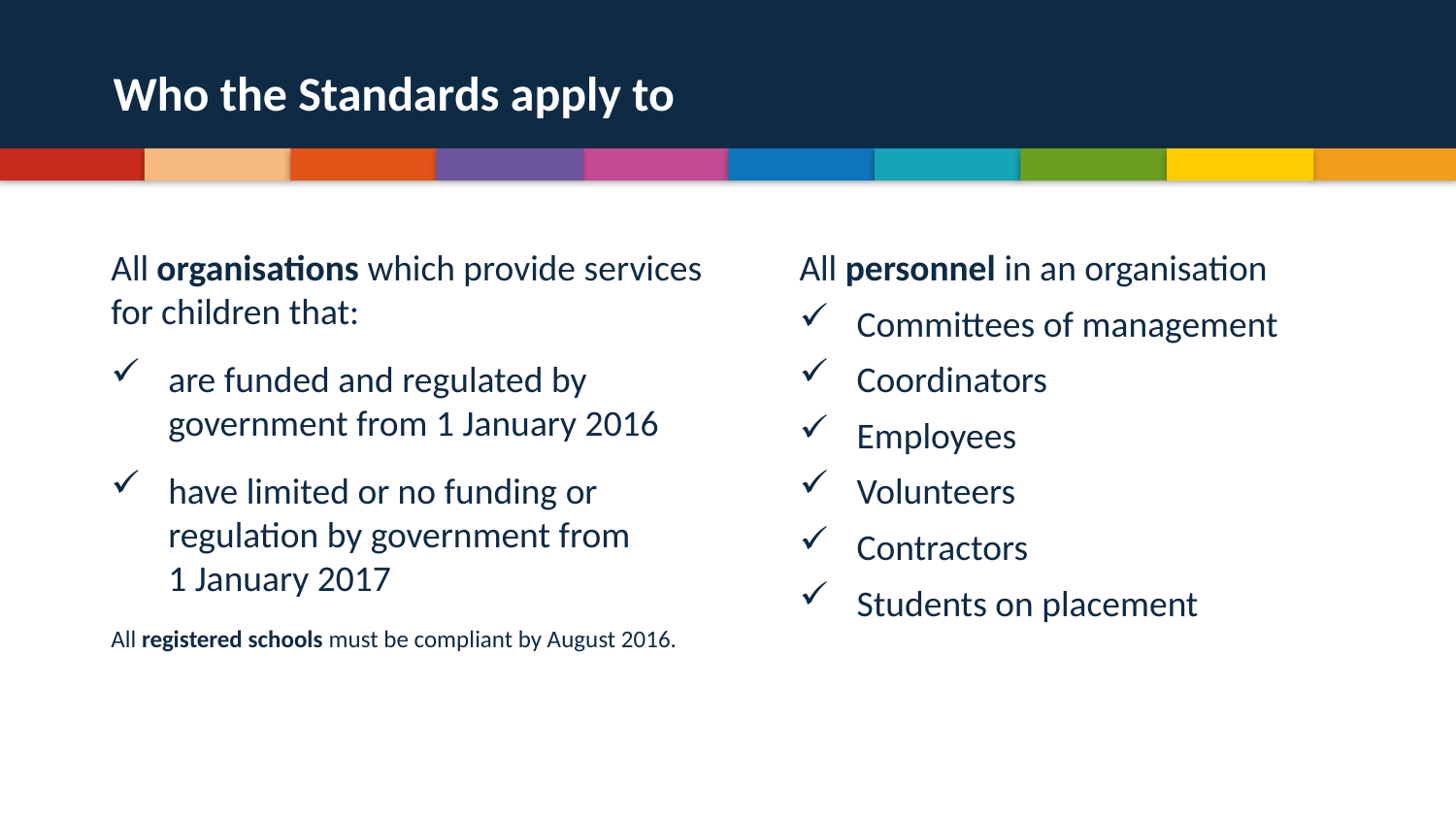

# Who the Standards apply to
All organisations which provide services
for children that:
are funded and regulated by government from 1 January 2016
have limited or no funding or regulation by government from
1 January 2017
All registered schools must be compliant by August 2016.

All personnel in an organisation
Committees of management
Coordinators
Employees
Volunteers
Contractors
Students on placement